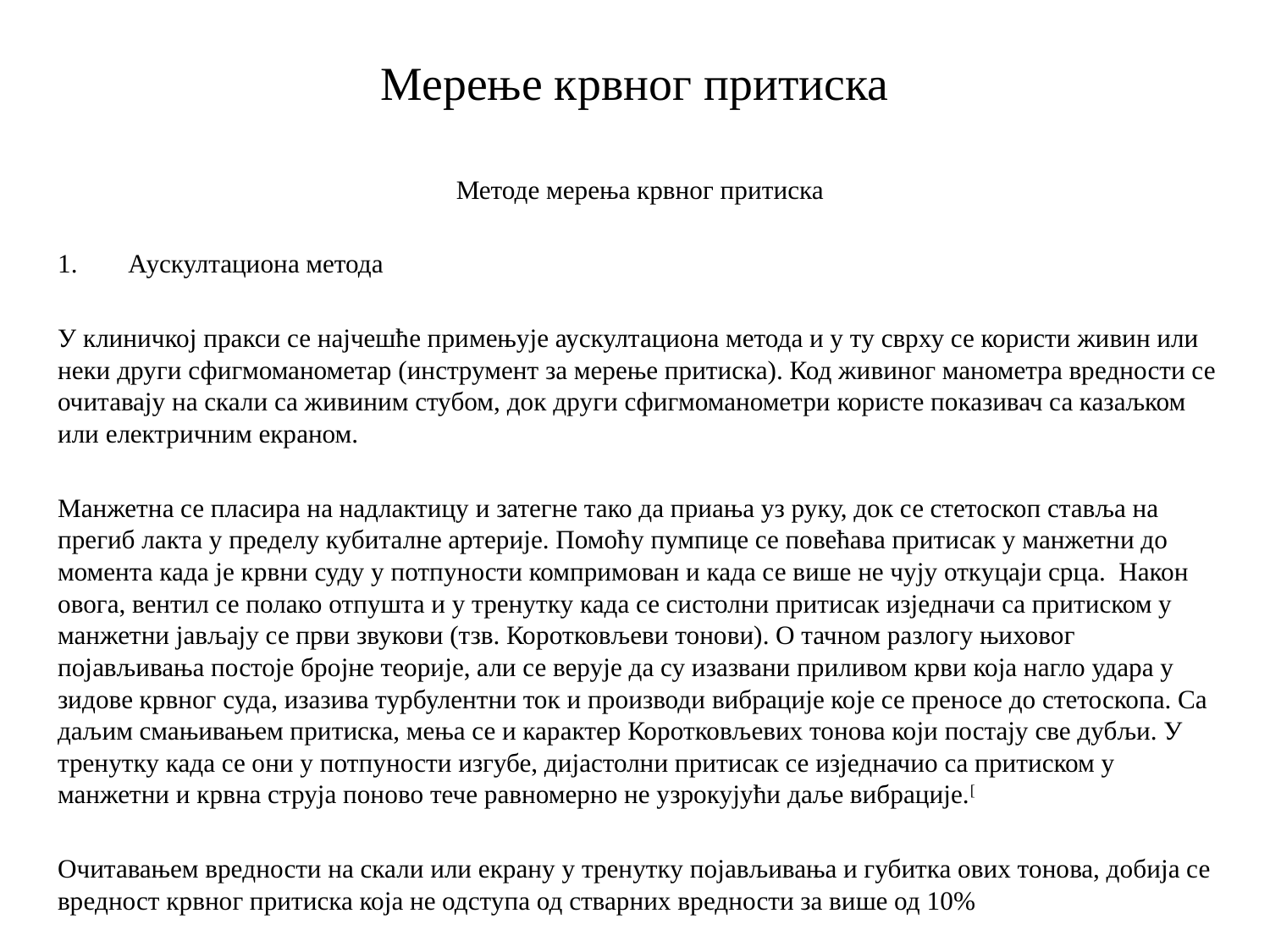

# Мерење крвног притиска
Методе мерења крвног притиска

Аускултациона метода

У клиничкој пракси се најчешће примењује аускултациона метода и у ту сврху се користи живин или неки други сфигмоманометар (инструмент за мерење притиска). Код живиног манометра вредности се очитавају на скали са живиним стубом, док други сфигмоманометри користе показивач са казаљком или електричним екраном.

Манжетна се пласира на надлактицу и затегне тако да приања уз руку, док се стетоскоп ставља на прегиб лакта у пределу кубиталне артерије. Помоћу пумпице се повећава притисак у манжетни до момента када је крвни суду у потпуности компримован и када се више не чују откуцаји срца.  Након овога, вентил се полако отпушта и у тренутку када се систолни притисак изједначи са притиском у манжетни јављају се први звукови (тзв. Коротковљеви тонови). О тачном разлогу њиховог појављивања постоје бројне теорије, али се верује да су изазвани приливом крви која нагло удара у зидове крвног суда, изазива турбулентни ток и производи вибрације које се преносе до стетоскопа. Са даљим смањивањем притиска, мења се и карактер Коротковљевих тонова који постају све дубљи. У тренутку када се они у потпуности изгубе, дијастолни притисак се изједначио са притиском у манжетни и крвна струја поново тече равномерно не узрокујући даље вибрације.[

Очитавањем вредности на скали или екрану у тренутку појављивања и губитка ових тонова, добија се вредност крвног притиска која не одступа од стварних вредности за више од 10%